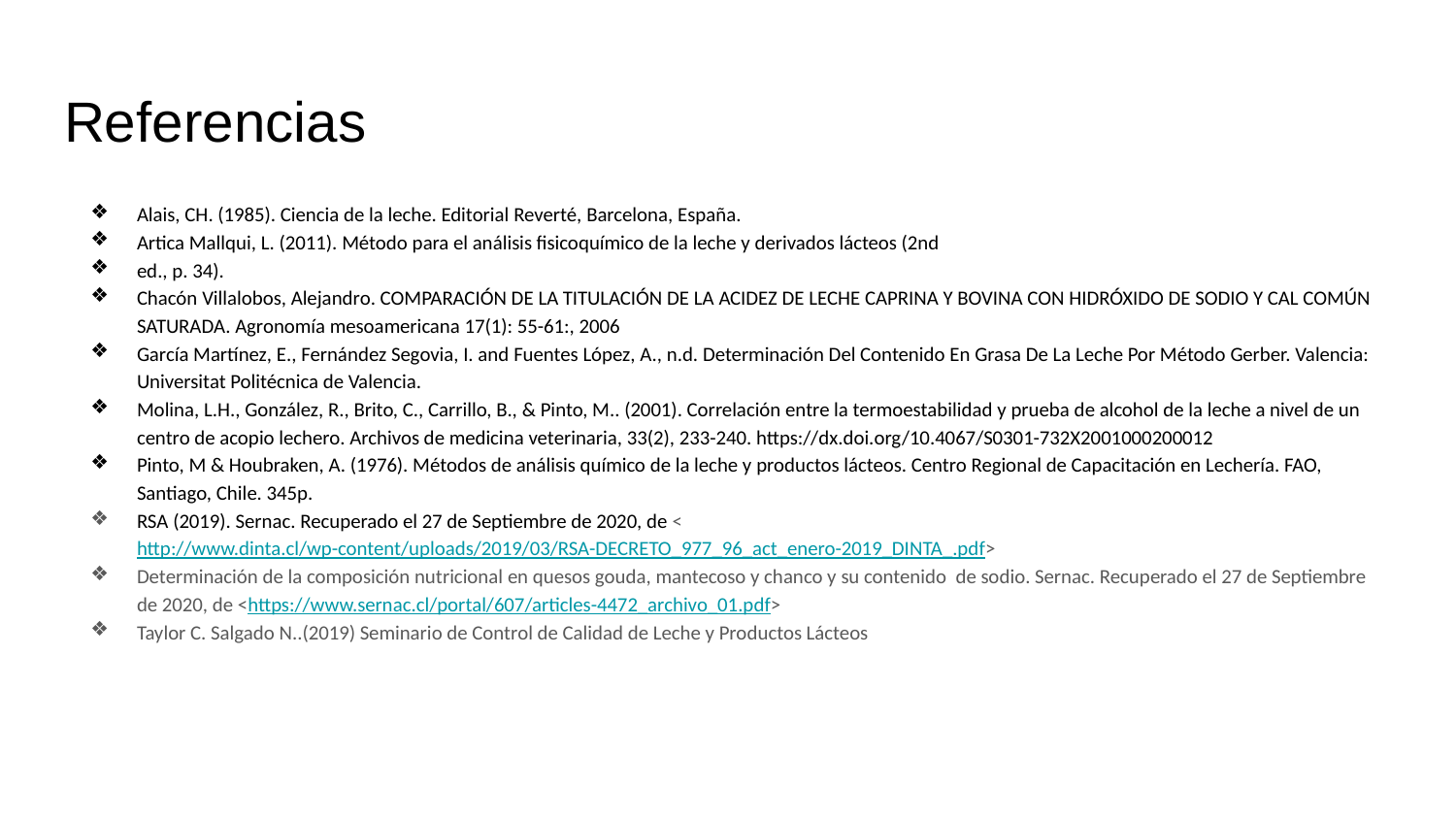

# Referencias
Alais, CH. (1985). Ciencia de la leche. Editorial Reverté, Barcelona, España.
Artica Mallqui, L. (2011). Método para el análisis fisicoquímico de la leche y derivados lácteos (2nd
ed., p. 34).
Chacón Villalobos, Alejandro. COMPARACIÓN DE LA TITULACIÓN DE LA ACIDEZ DE LECHE CAPRINA Y BOVINA CON HIDRÓXIDO DE SODIO Y CAL COMÚN SATURADA. Agronomía mesoamericana 17(1): 55-61:, 2006
García Martínez, E., Fernández Segovia, I. and Fuentes López, A., n.d. Determinación Del Contenido En Grasa De La Leche Por Método Gerber. Valencia: Universitat Politécnica de Valencia.
Molina, L.H., González, R., Brito, C., Carrillo, B., & Pinto, M.. (2001). Correlación entre la termoestabilidad y prueba de alcohol de la leche a nivel de un centro de acopio lechero. Archivos de medicina veterinaria, 33(2), 233-240. https://dx.doi.org/10.4067/S0301-732X2001000200012
Pinto, M & Houbraken, A. (1976). Métodos de análisis químico de la leche y productos lácteos. Centro Regional de Capacitación en Lechería. FAO, Santiago, Chile. 345p.
RSA (2019). Sernac. Recuperado el 27 de Septiembre de 2020, de <http://www.dinta.cl/wp-content/uploads/2019/03/RSA-DECRETO_977_96_act_enero-2019_DINTA_.pdf>
Determinación de la composición nutricional en quesos gouda, mantecoso y chanco y su contenido  de sodio. Sernac. Recuperado el 27 de Septiembre de 2020, de <https://www.sernac.cl/portal/607/articles-4472_archivo_01.pdf>
Taylor C. Salgado N..(2019) Seminario de Control de Calidad de Leche y Productos Lácteos